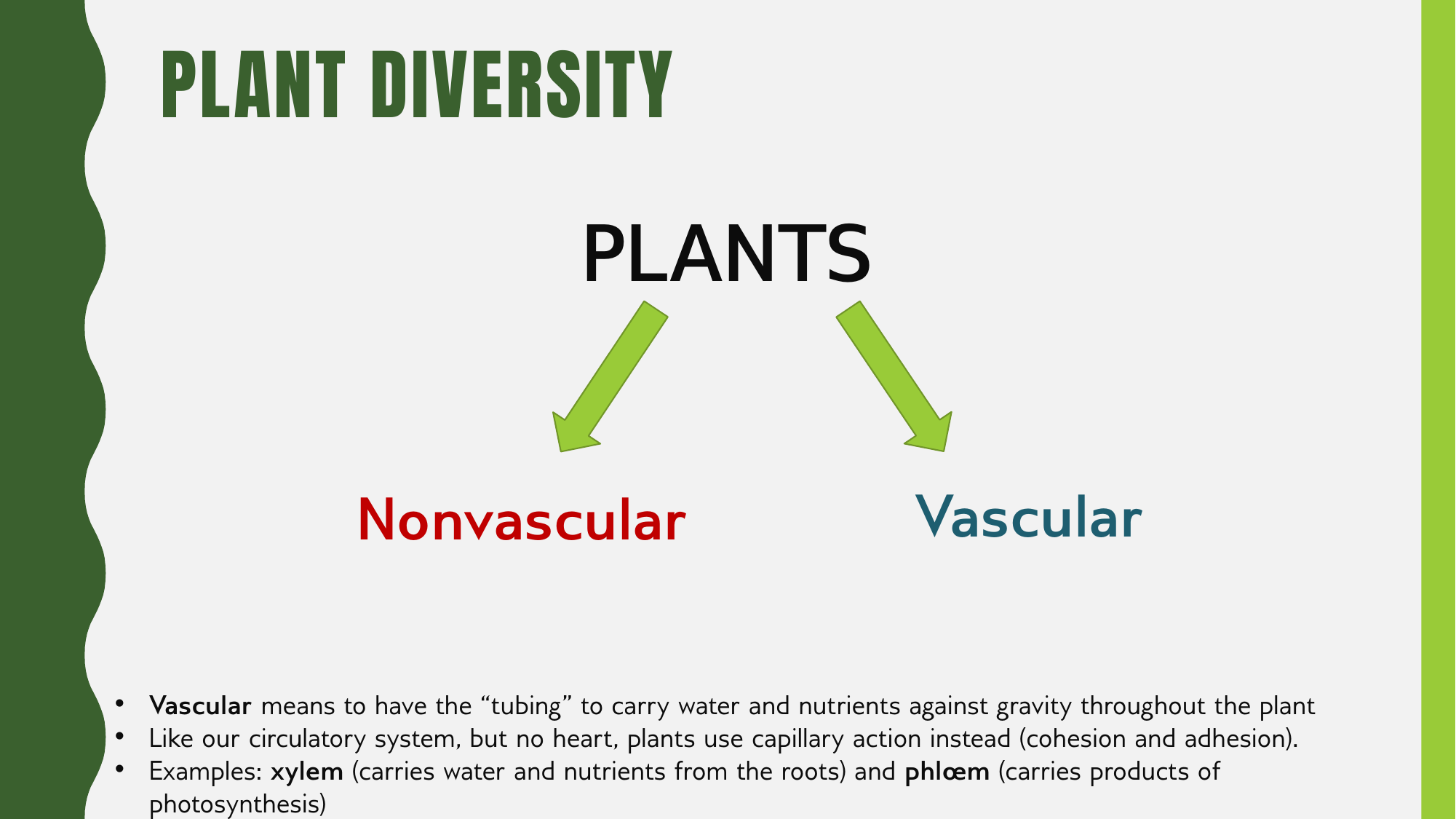

# Plant Diversity
PLANTS

Vascular
Nonvascular
Vascular means to have the “tubing” to carry water and nutrients against gravity throughout the plant
Like our circulatory system, but no heart, plants use capillary action instead (cohesion and adhesion).
Examples: xylem (carries water and nutrients from the roots) and phloem (carries products of photosynthesis)